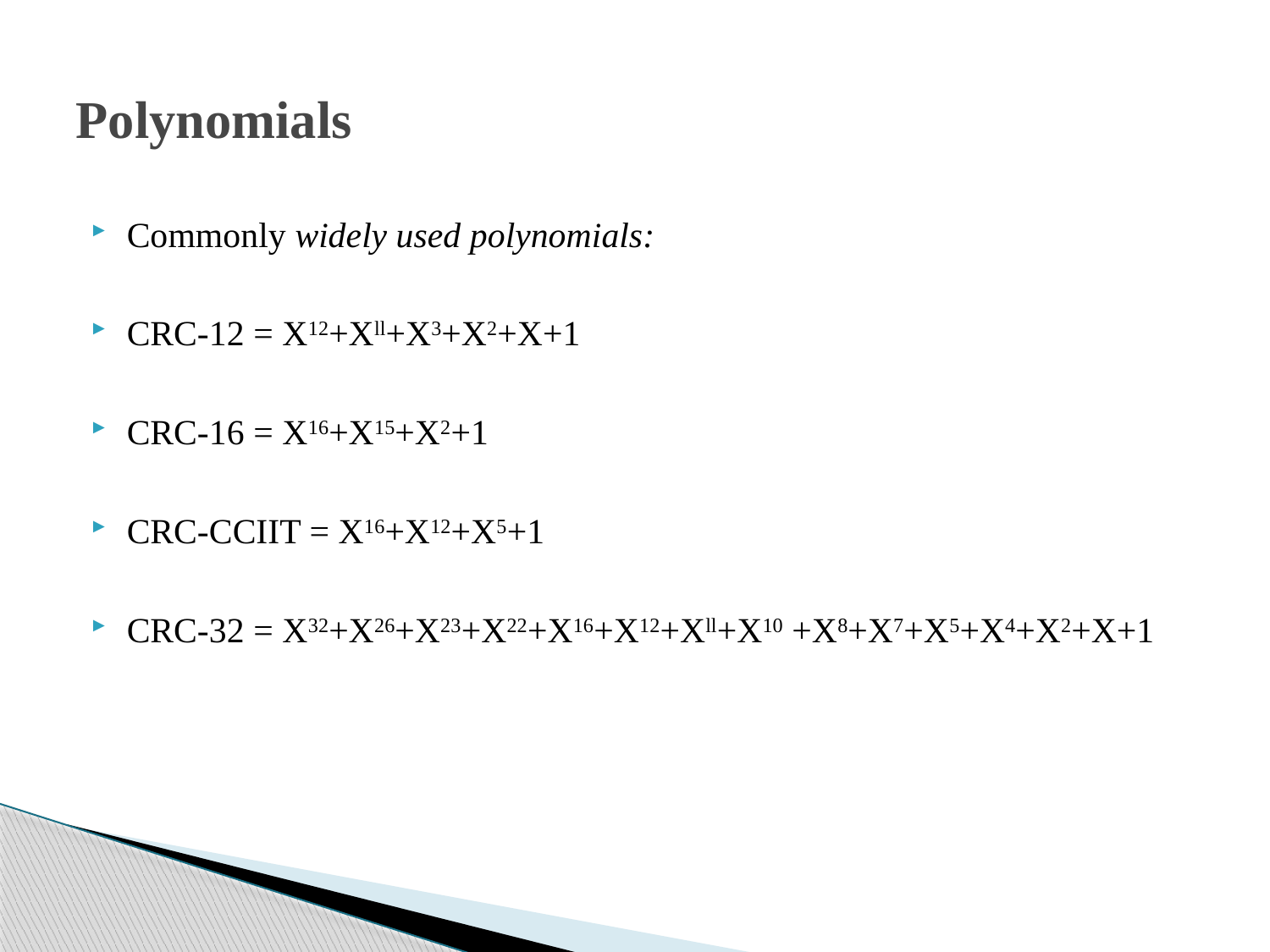

# Polynomials
Commonly widely used polynomials:

CRC-12 = X12+Xll+X3+X2+X+1

CRC-16 = X16+X15+X2+1

CRC-CCIIT = X16+X12+X5+1

CRC-32 = X32+X26+X23+X22+X16+X12+Xll+X10 +X8+X7+X5+X4+X2+X+1